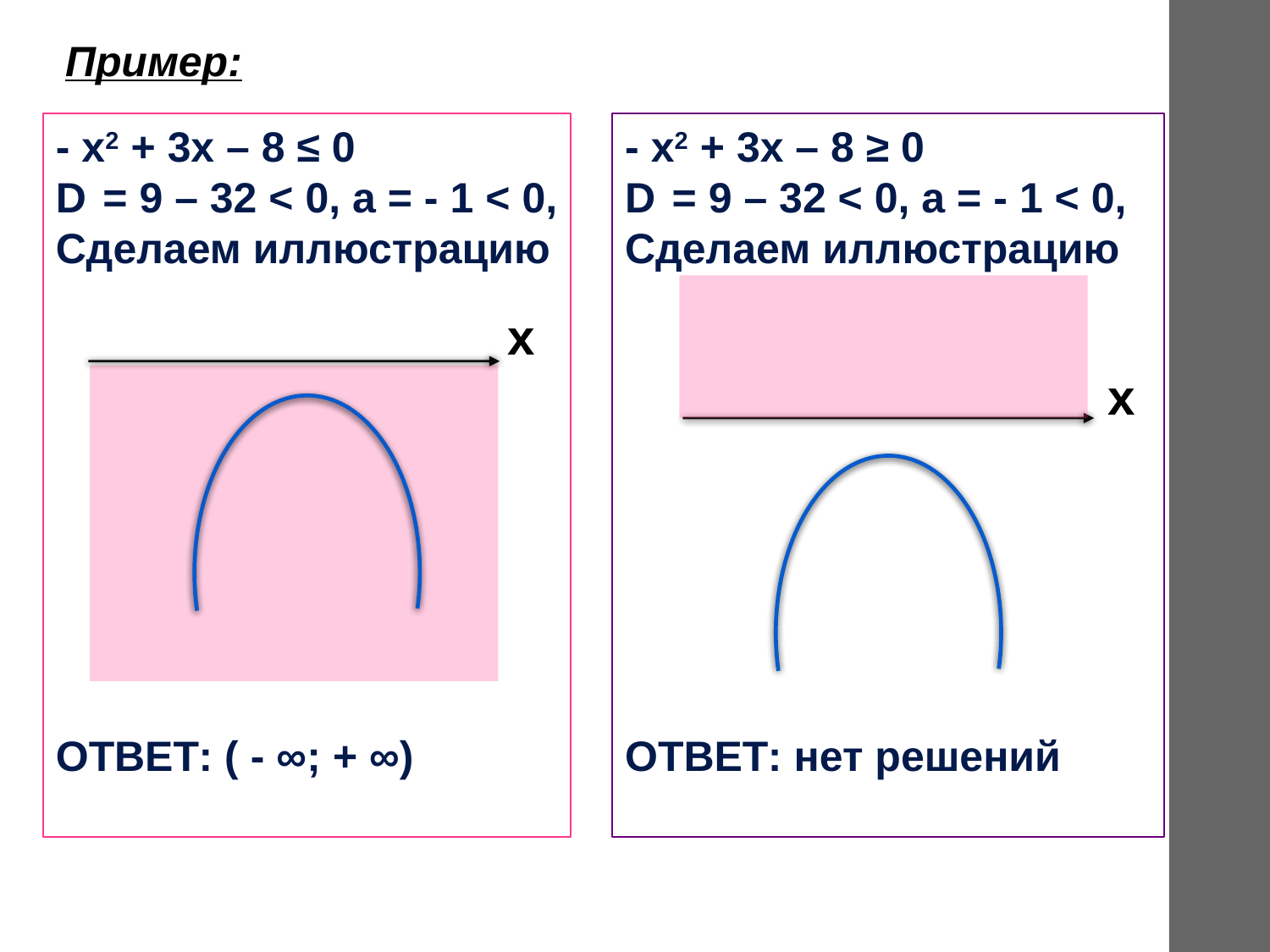

Пример:
- х2 + 3х – 8 ≤ 0
D = 9 – 32 < 0, а = - 1 < 0,
Сделаем иллюстрацию

ОТВЕТ: ( - ∞; + ∞)

- х2 + 3х – 8 ≥ 0
D = 9 – 32 < 0, а = - 1 < 0,
Сделаем иллюстрацию

ОТВЕТ: нет решений

х
х